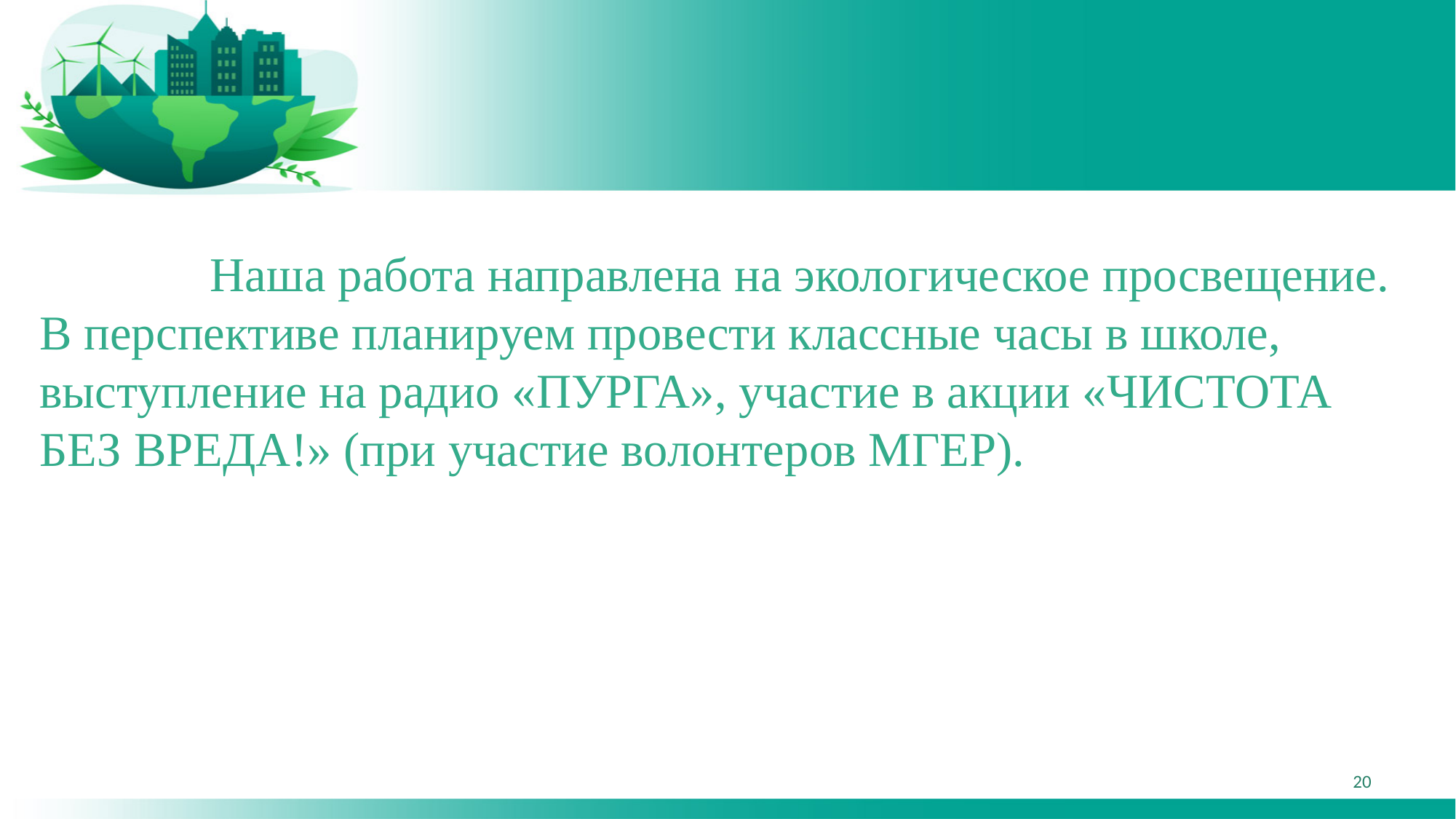

#
              Наша работа направлена на экологическое просвещение. В перспективе планируем провести классные часы в школе, выступление на радио «ПУРГА», участие в акции «ЧИСТОТА БЕЗ ВРЕДА!» (при участие волонтеров МГЕР).

20